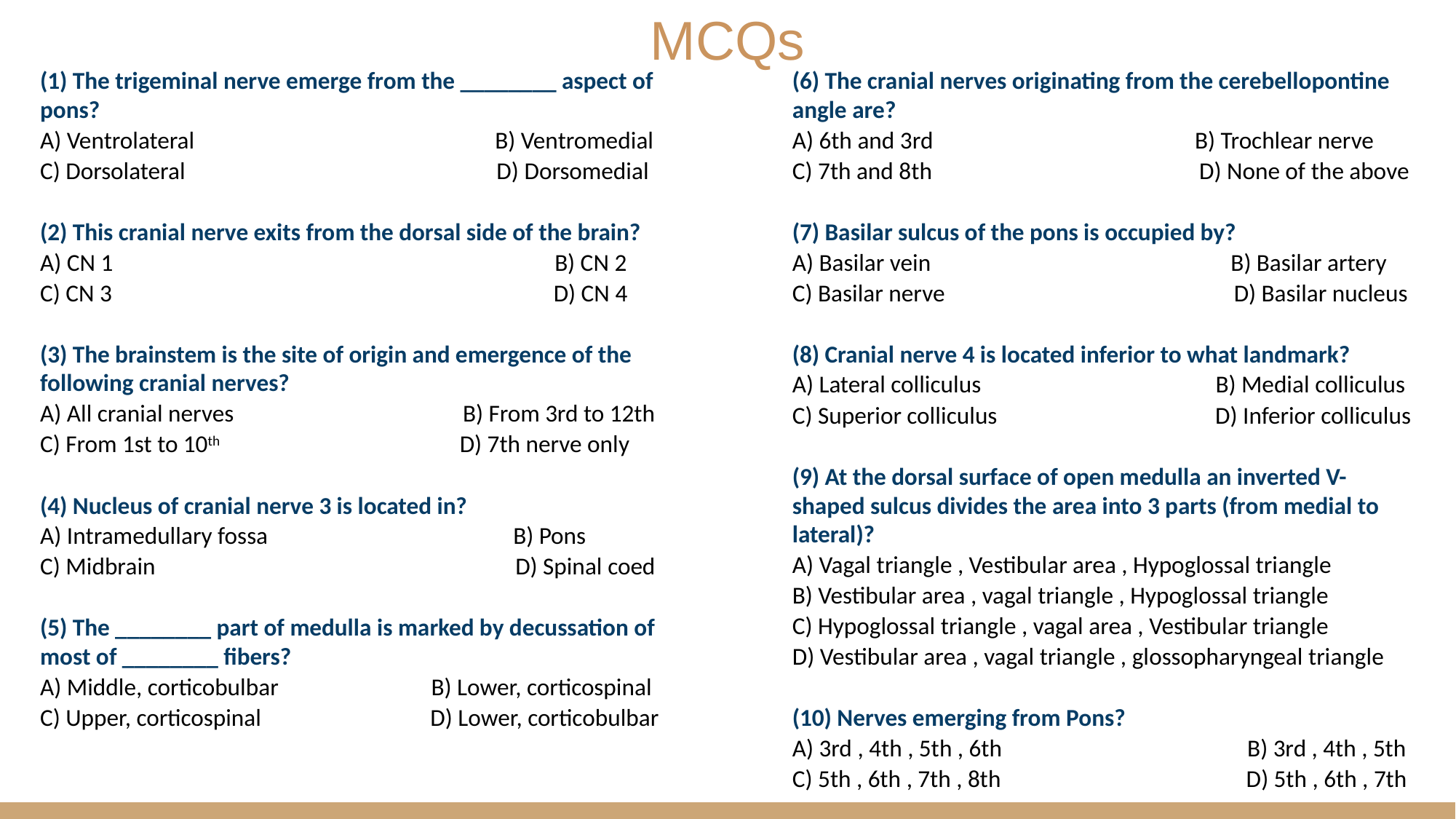

(1) The trigeminal nerve emerge from the ________ aspect of pons?
A) Ventrolateral                                                       B) Ventromedial
C) Dorsolateral                                                         D) Dorsomedial

(2) This cranial nerve exits from the dorsal side of the brain?
A) CN 1                                                                                 B) CN 2
C) CN 3                                                                                 D) CN 4

(3) The brainstem is the site of origin and emergence of the following cranial nerves?
A) All cranial nerves                                          B) From 3rd to 12th
C) From 1st to 10th                                            D) 7th nerve only

(4) Nucleus of cranial nerve 3 is located in?
A) Intramedullary fossa                                             B) Pons
C) Midbrain                                                                  D) Spinal coed

(5) The ________ part of medulla is marked by decussation of most of ________ fibers?
A) Middle, corticobulbar                            B) Lower, corticospinal
C) Upper, corticospinal                               D) Lower, corticobulbar

(6) The cranial nerves originating from the cerebellopontine angle are?
A) 6th and 3rd                                                B) Trochlear nerve
C) 7th and 8th                                                 D) None of the above

(7) Basilar sulcus of the pons is occupied by?
A) Basilar vein                                                       B) Basilar artery
C) Basilar nerve                                                     D) Basilar nucleus

(8) Cranial nerve 4 is located inferior to what landmark?
A) Lateral colliculus                                           B) Medial colliculus
C) Superior colliculus                                        D) Inferior colliculus

(9) At the dorsal surface of open medulla an inverted V-shaped sulcus divides the area into 3 parts (from medial to lateral)?
A) Vagal triangle , Vestibular area , Hypoglossal triangle
B) Vestibular area , vagal triangle , Hypoglossal triangle
C) Hypoglossal triangle , vagal area , Vestibular triangle
D) Vestibular area , vagal triangle , glossopharyngeal triangle

(10) Nerves emerging from Pons?
A) 3rd , 4th , 5th , 6th                                             B) 3rd , 4th , 5th
C) 5th , 6th , 7th , 8th                                             D) 5th , 6th , 7th